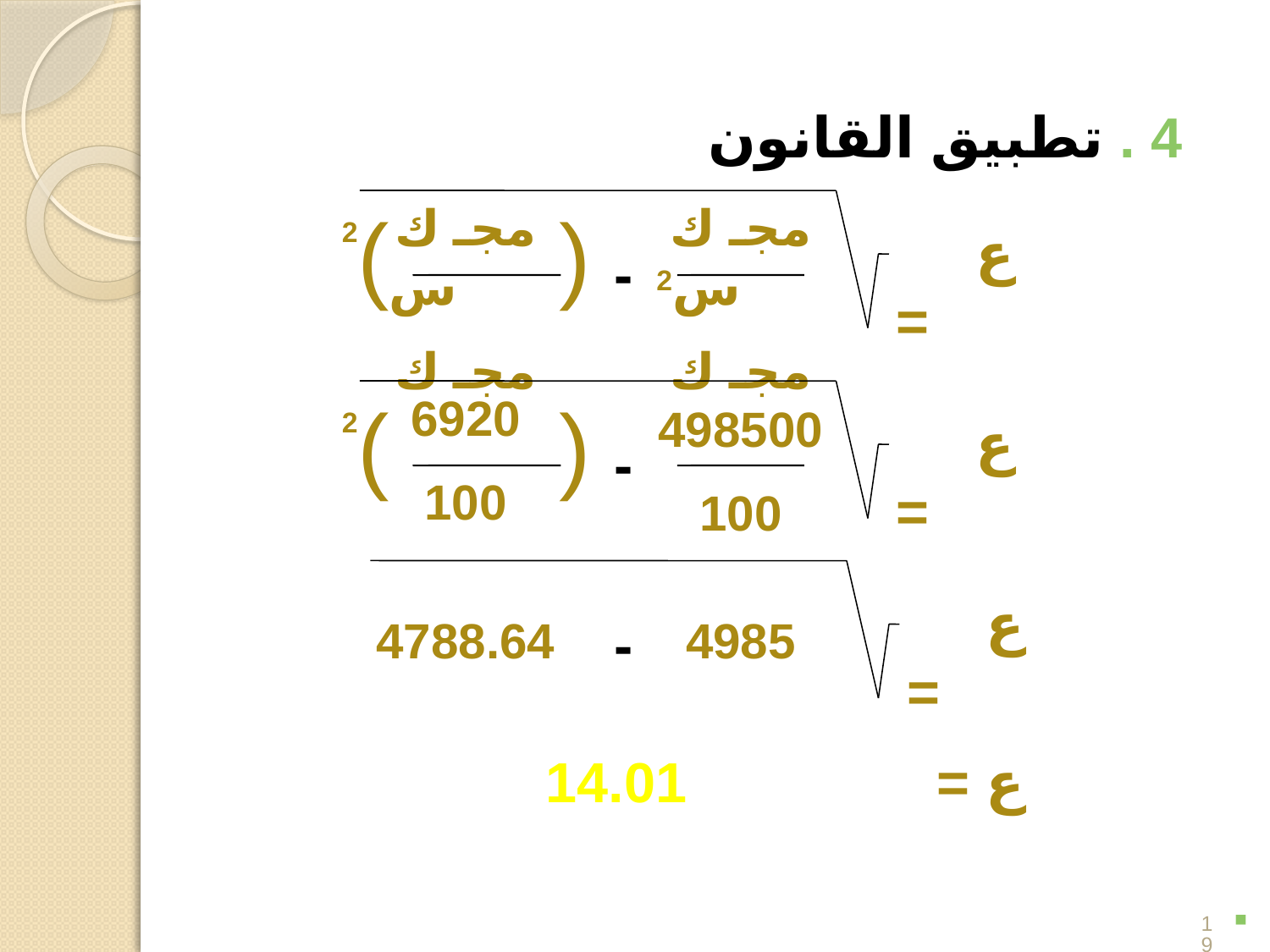

4 . تطبيق القانون

)2

مجـ ك س
مجـ ك
(
مجـ ك س2
مجـ ك

ع =
-

)2

6920
100
(

498500
100
ع =
-

ع =
4788.64
-
4985

ع =                14.01
19